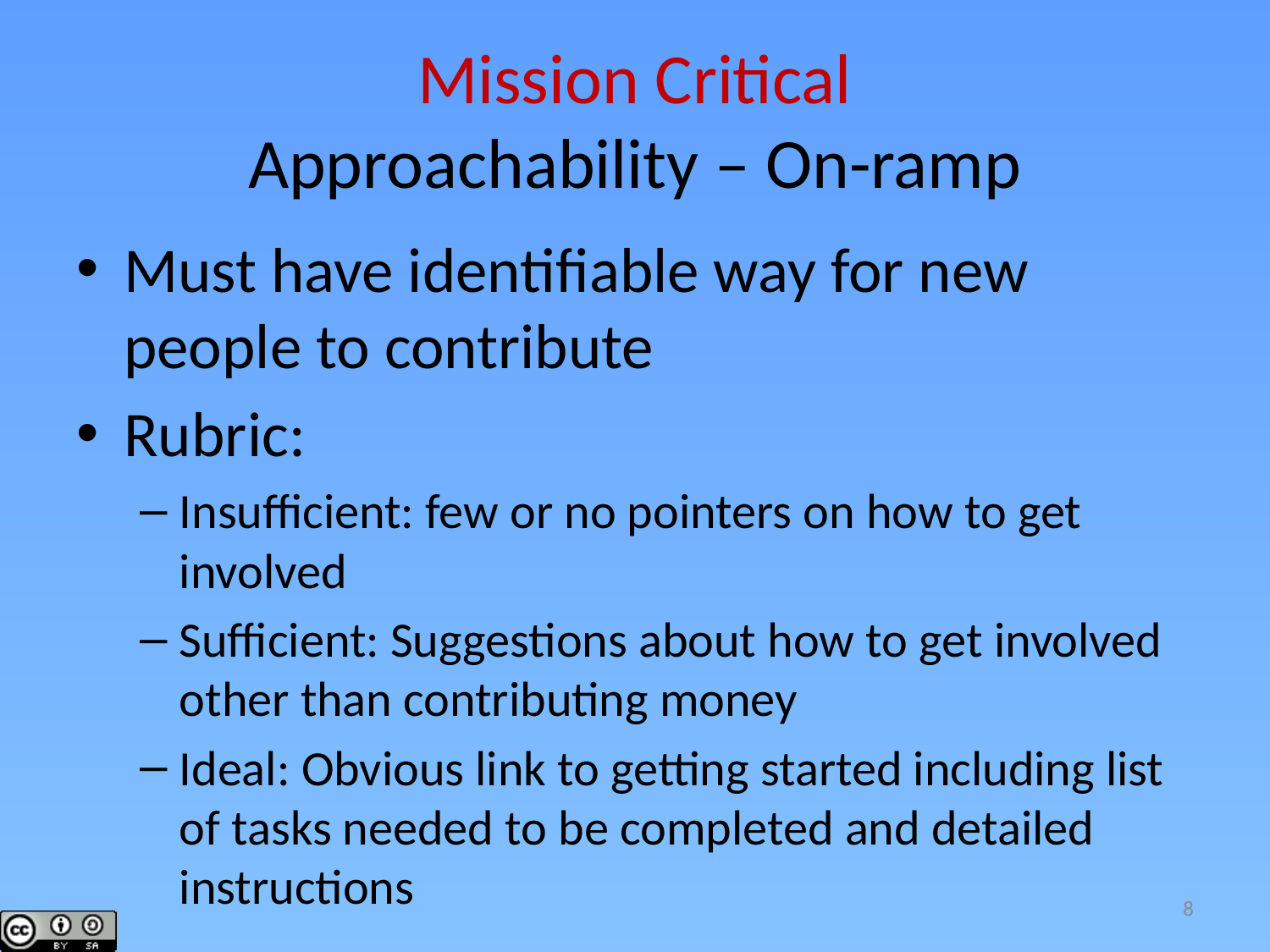

# Mission Critical Approachability – On-ramp
Must have identifiable way for new people to contribute
Rubric:
Insufficient: few or no pointers on how to get involved
Sufficient: Suggestions about how to get involved other than contributing money
Ideal: Obvious link to getting started including list of tasks needed to be completed and detailed instructions

8